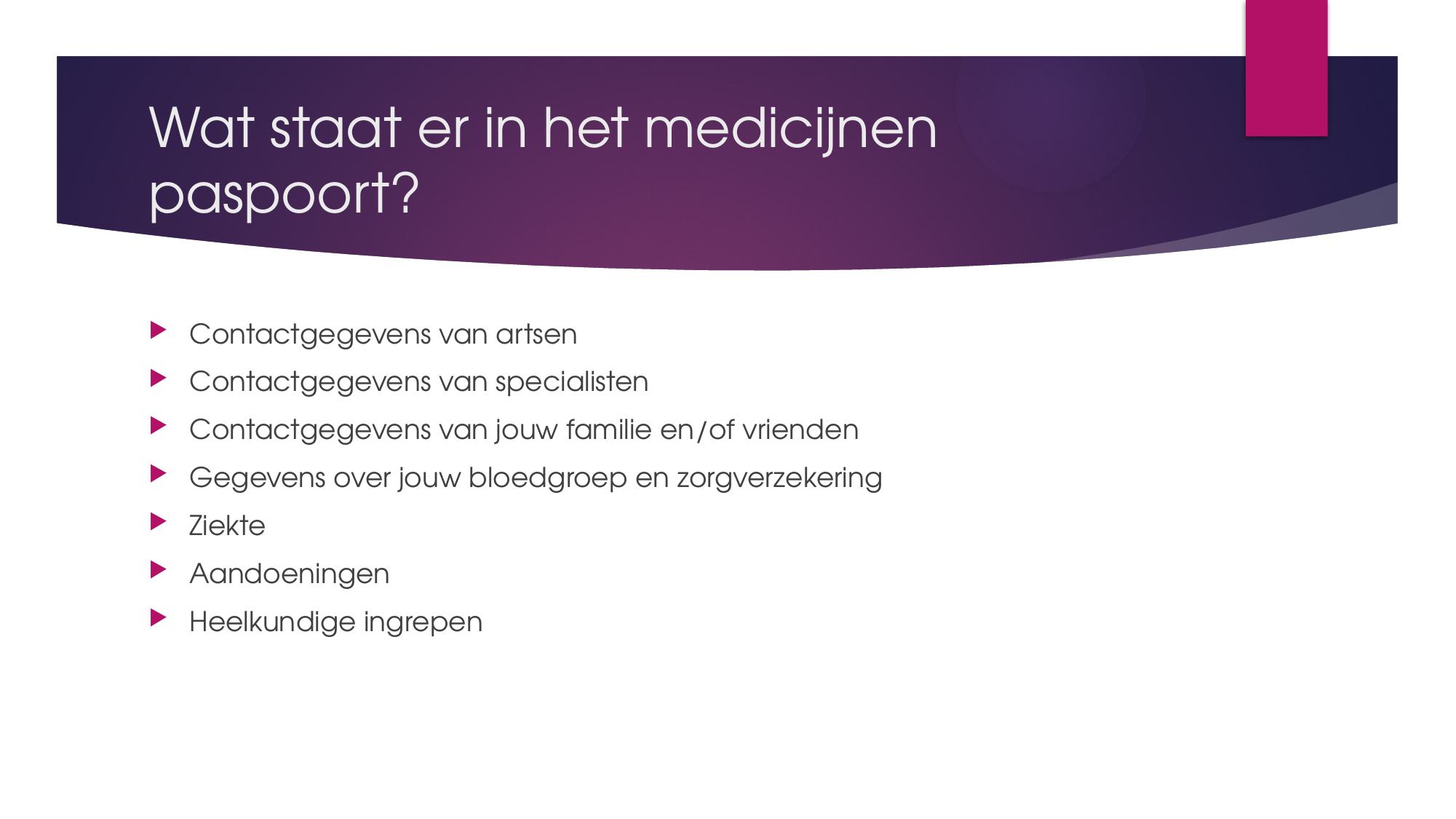

# Wat staat er in het medicijnen paspoort?
Contactgegevens van artsen
Contactgegevens van specialisten
Contactgegevens van jouw familie en/of vrienden
Gegevens over jouw bloedgroep en zorgverzekering
Ziekte
Aandoeningen
Heelkundige ingrepen